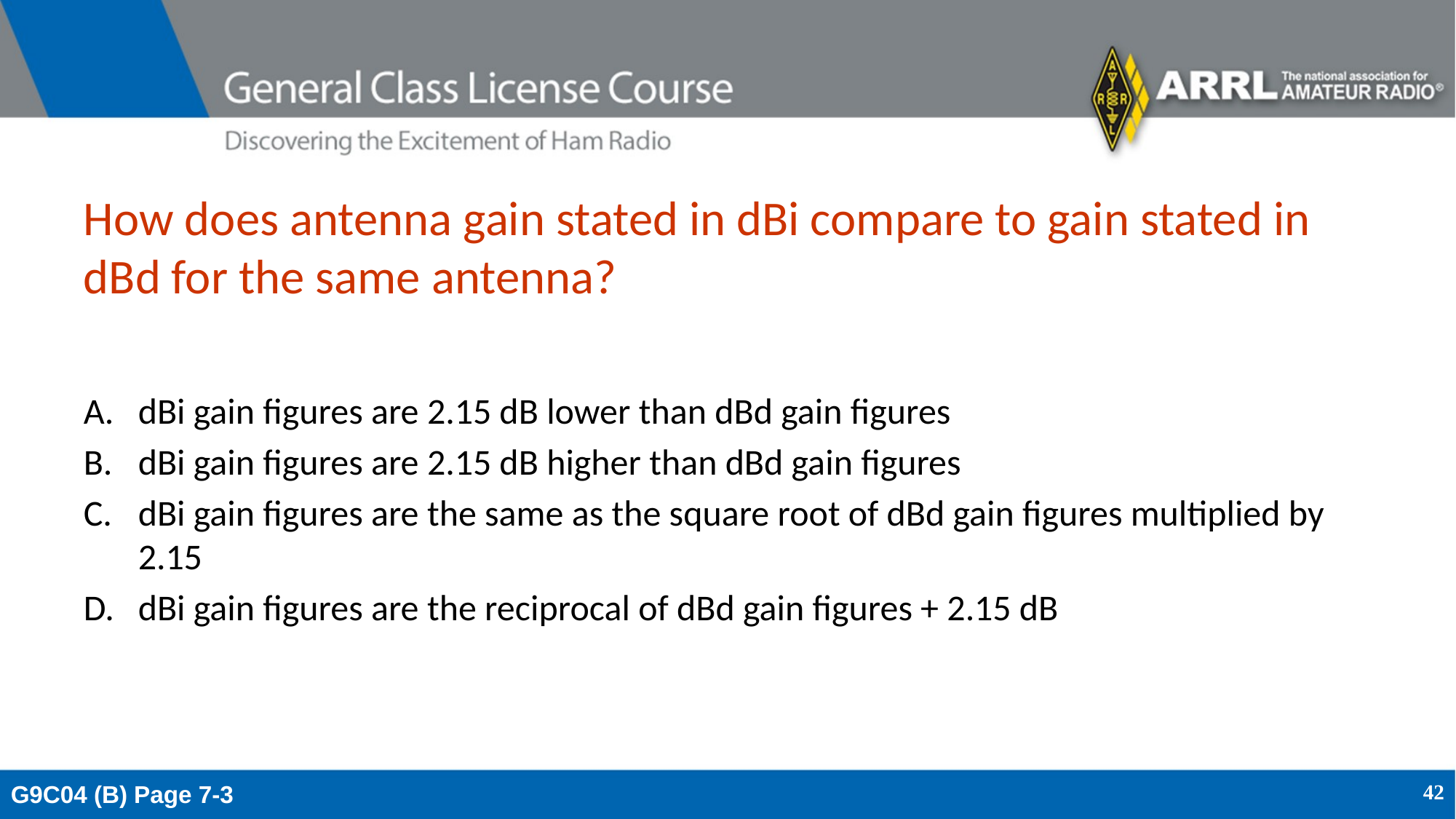

# How does antenna gain stated in dBi compare to gain stated in dBd for the same antenna?
dBi gain figures are 2.15 dB lower than dBd gain figures
dBi gain figures are 2.15 dB higher than dBd gain figures
dBi gain figures are the same as the square root of dBd gain figures multiplied by 2.15
dBi gain figures are the reciprocal of dBd gain figures + 2.15 dB
G9C04 (B) Page 7-3
42